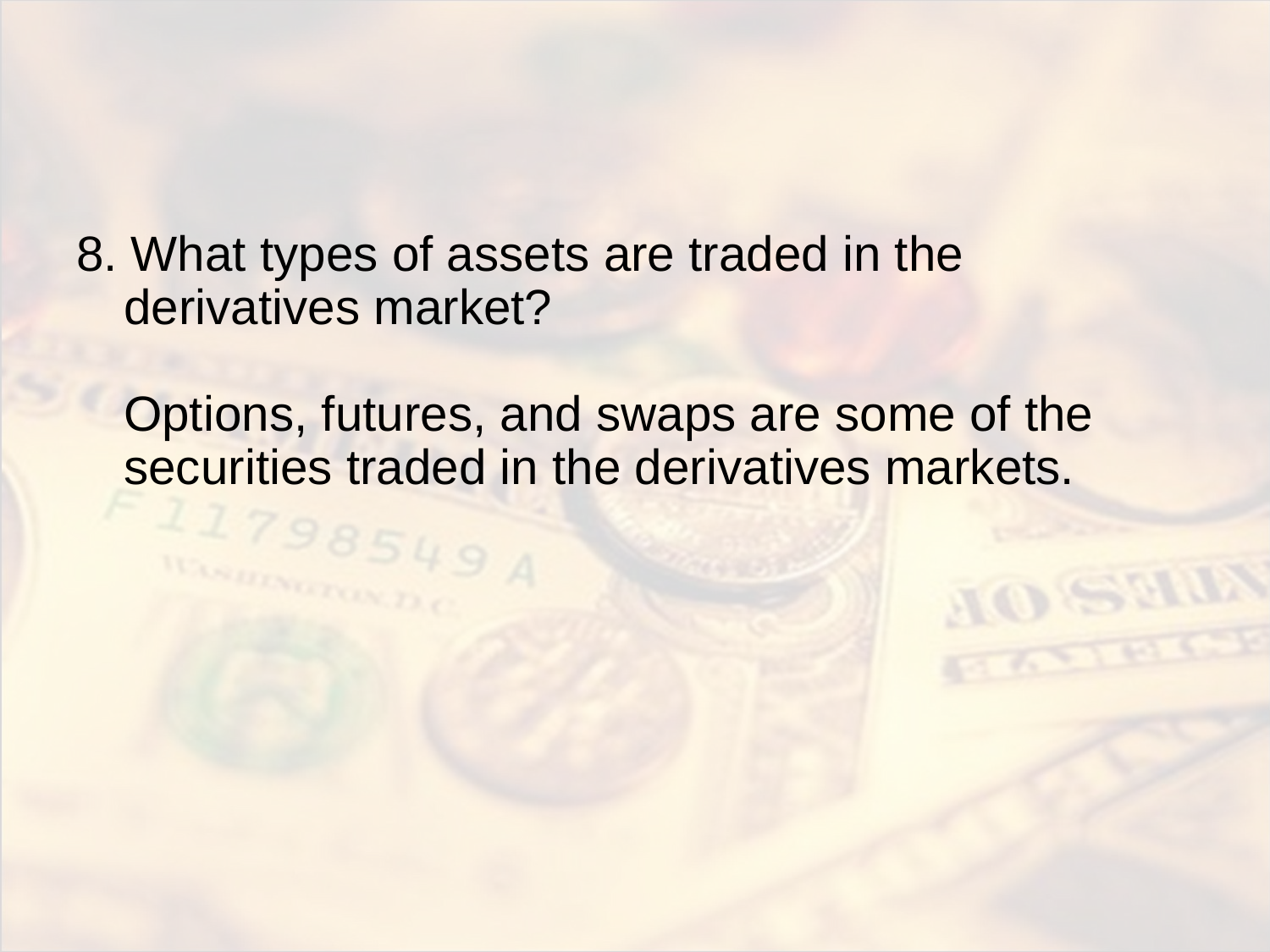

#
8. What types of assets are traded in the derivatives market?
Options, futures, and swaps are some of the securities traded in the derivatives markets.